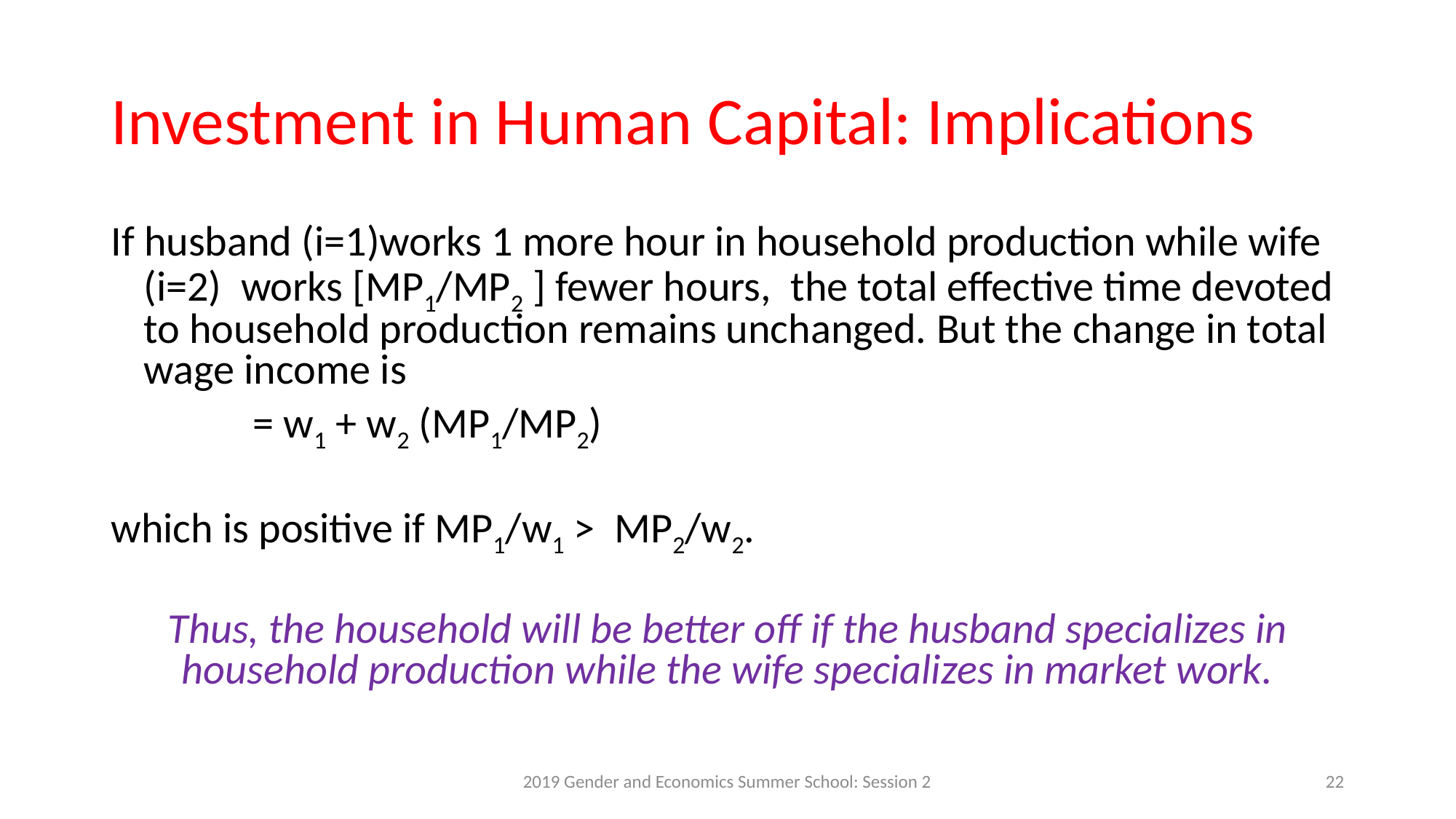

# Investment in Human Capital: Implications
If husband (i=1)works 1 more hour in household production while wife (i=2)  works [MP1/MP2 ] fewer hours,  the total effective time devoted to household production remains unchanged. But the change in total wage income is
		= w1 + w2 (MP1/MP2)

which is positive if MP1/w1 >  MP2/w2.

Thus, the household will be better off if the husband specializes in household production while the wife specializes in market work.

2019 Gender and Economics Summer School: Session 2
22